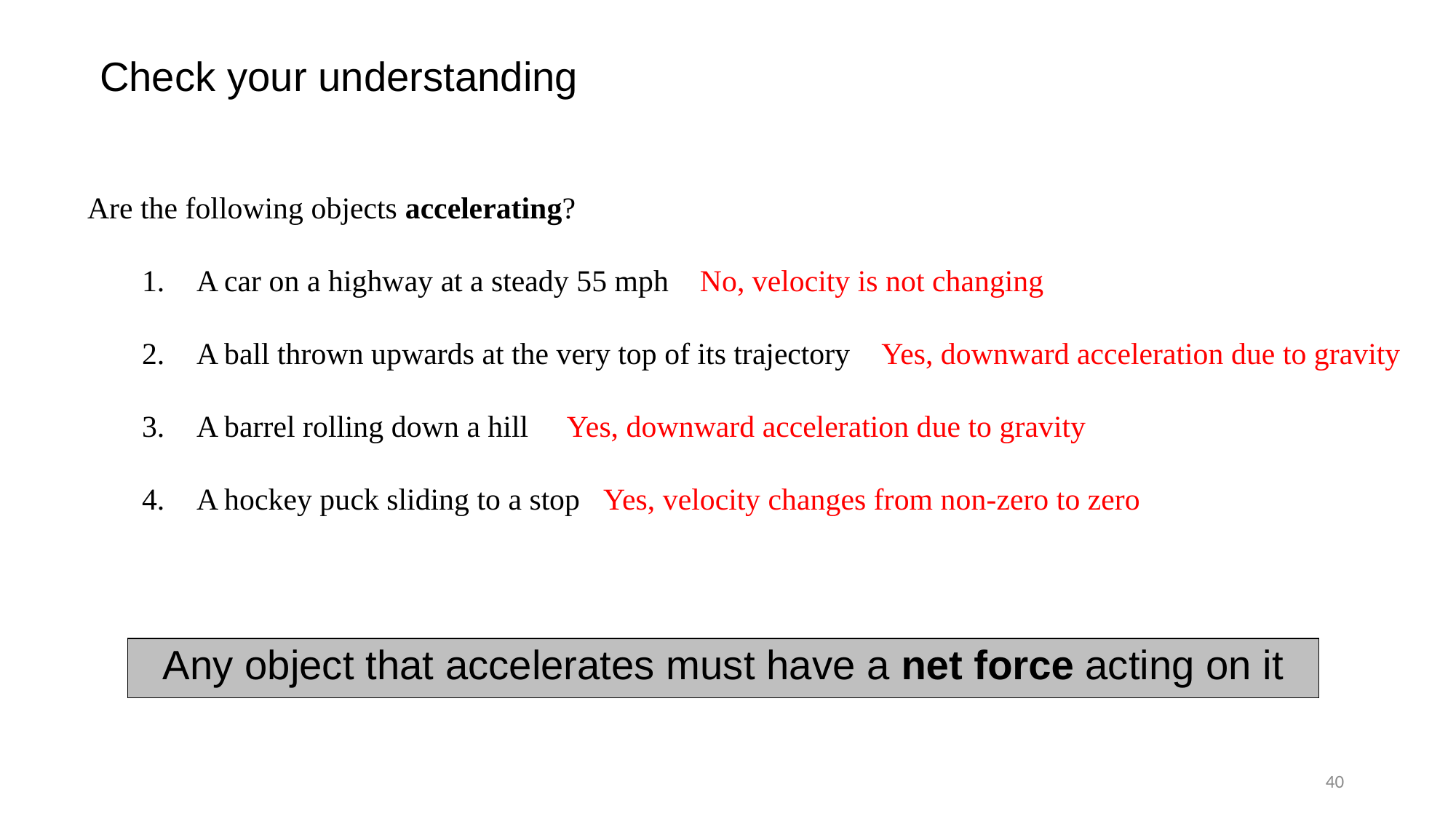

Check your understanding
Are the following objects accelerating?

A car on a highway at a steady 55 mph    No, velocity is not changing

A ball thrown upwards at the very top of its trajectory    Yes, downward acceleration due to gravity

A barrel rolling down a hill     Yes, downward acceleration due to gravity

A hockey puck sliding to a stop   Yes, velocity changes from non-zero to zero

Any object that accelerates must have a net force acting on it
40